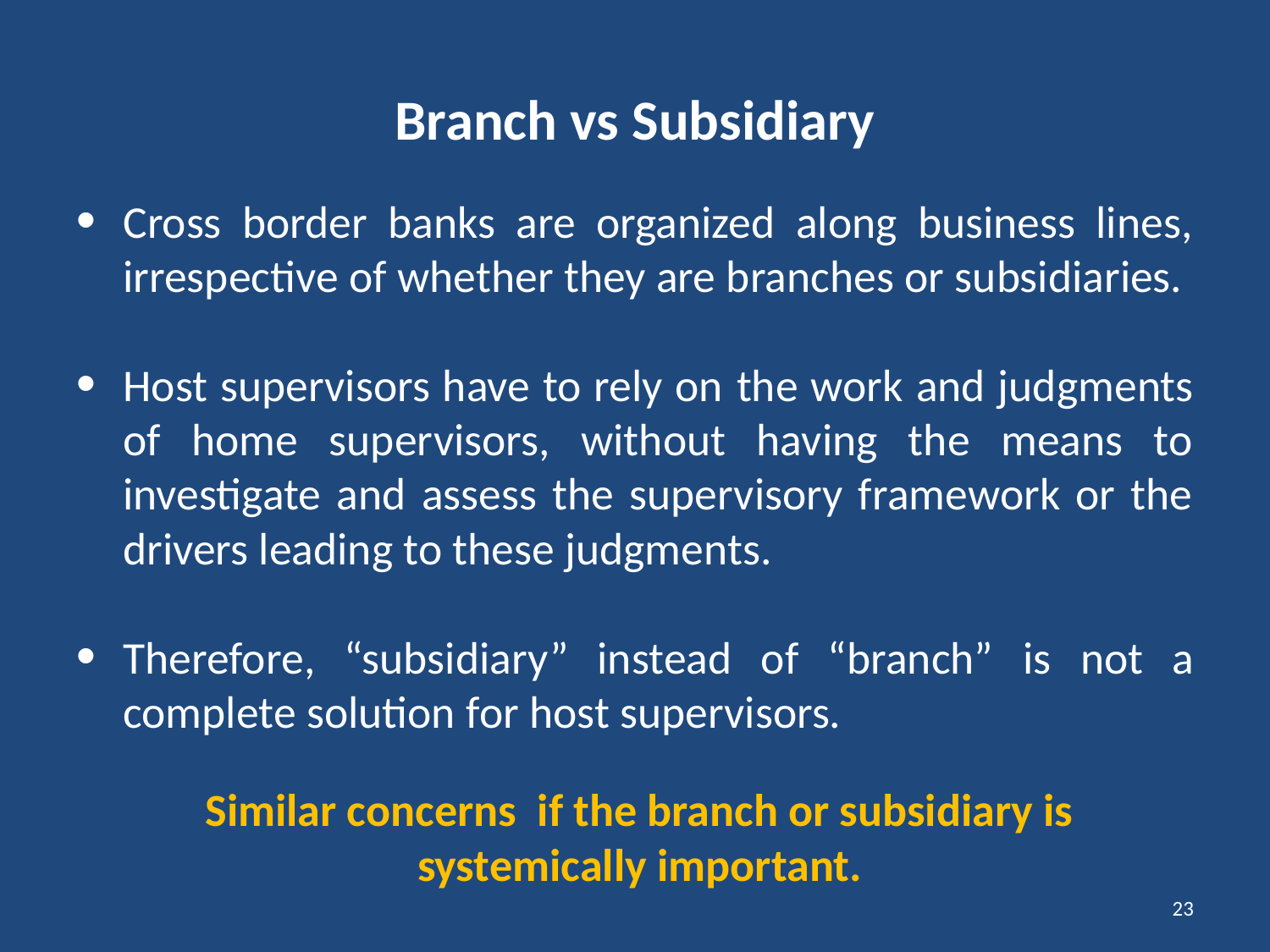

# Branch vs Subsidiary
Cross border banks are organized along business lines, irrespective of whether they are branches or subsidiaries.

Host supervisors have to rely on the work and judgments of home supervisors, without having the means to investigate and assess the supervisory framework or the drivers leading to these judgments.

Therefore, “subsidiary” instead of “branch” is not a complete solution for host supervisors.

Similar concerns  if the branch or subsidiary is systemically important.
23